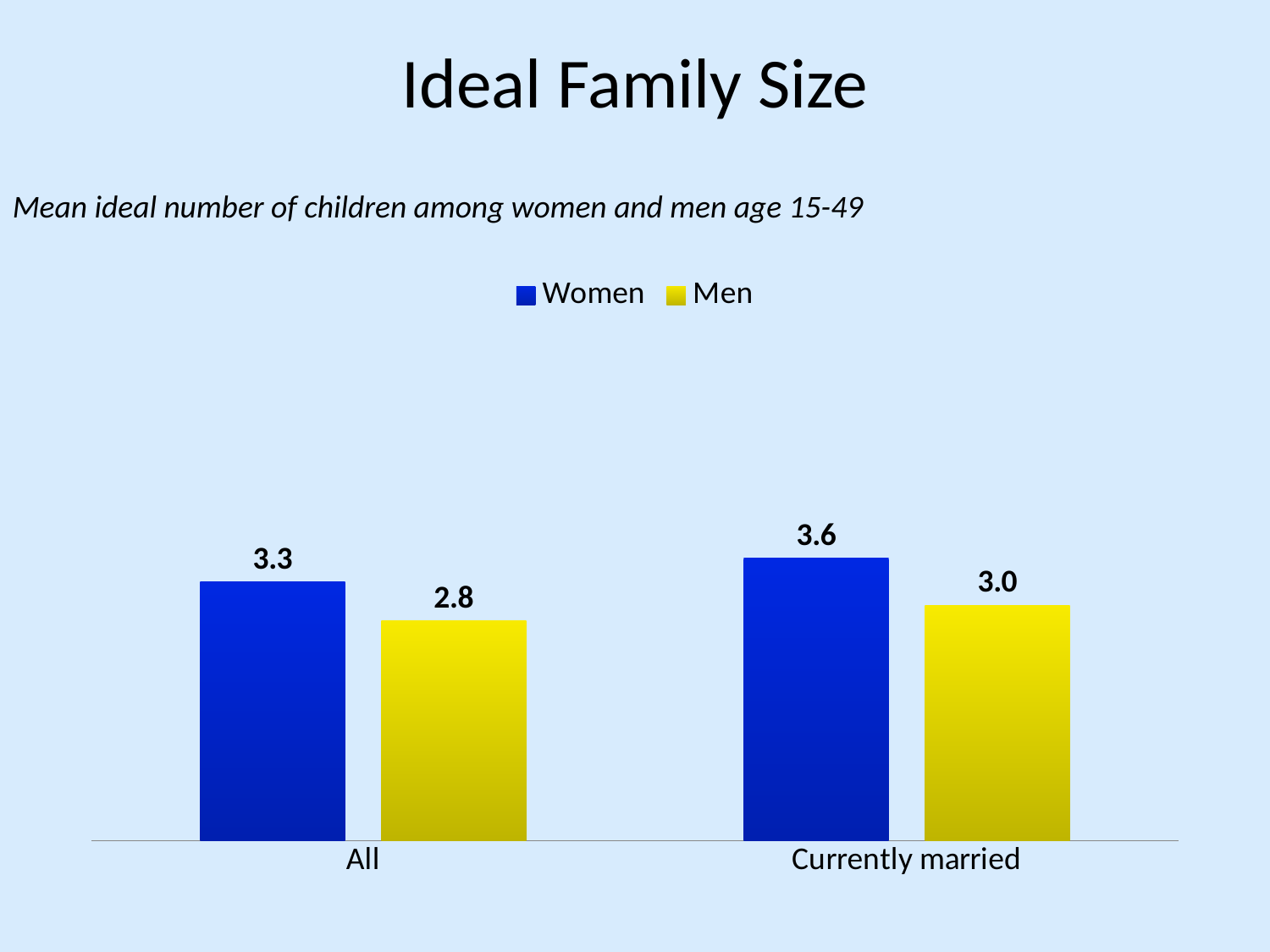

# Ideal Family Size
Mean ideal number of children among women and men age 15-49

### Chart

| Category | Women | Men |
|---|---|---|
| All | 3.3 | 2.8 |
| Currently married | 3.6 | 3.0 |